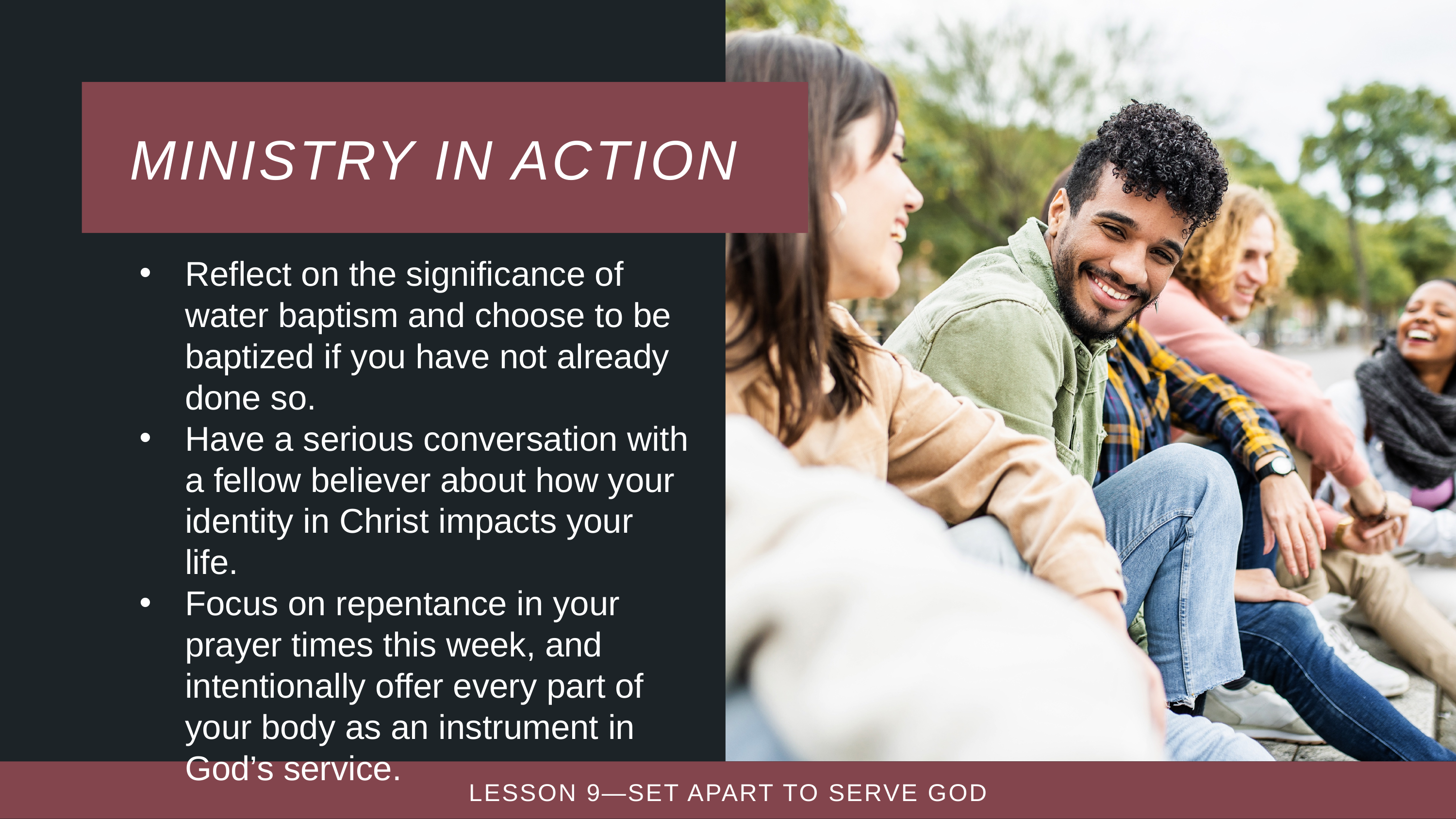

Reflect on the significance of water baptism and choose to be baptized if you have not already done so.
Have a serious conversation with a fellow believer about how your identity in Christ impacts your life.
Focus on repentance in your prayer times this week, and intentionally offer every part of your body as an instrument in God’s service.